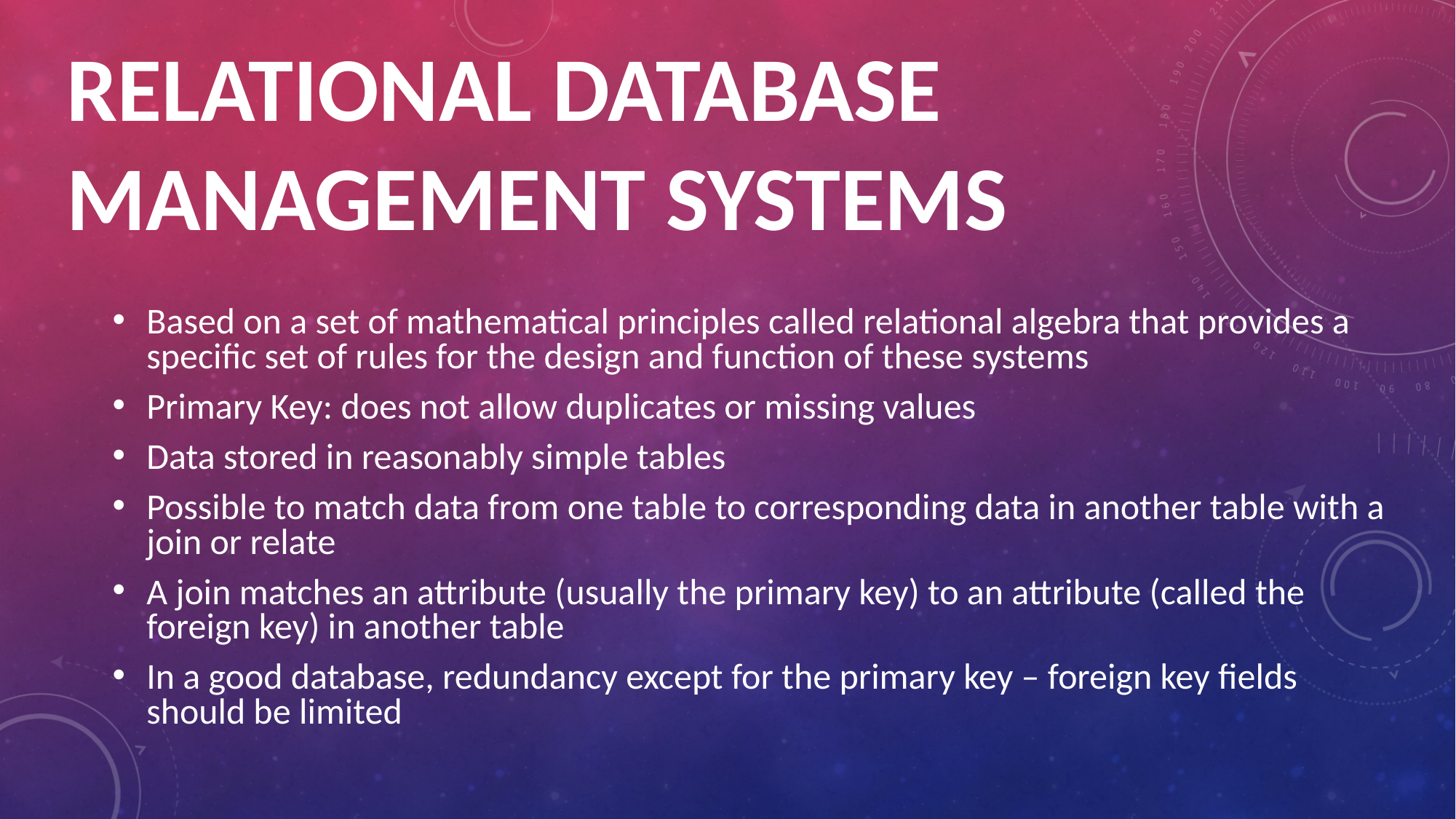

# Relational Database Management Systems
Based on a set of mathematical principles called relational algebra that provides a specific set of rules for the design and function of these systems
Primary Key: does not allow duplicates or missing values
Data stored in reasonably simple tables
Possible to match data from one table to corresponding data in another table with a join or relate
A join matches an attribute (usually the primary key) to an attribute (called the foreign key) in another table
In a good database, redundancy except for the primary key – foreign key fields should be limited